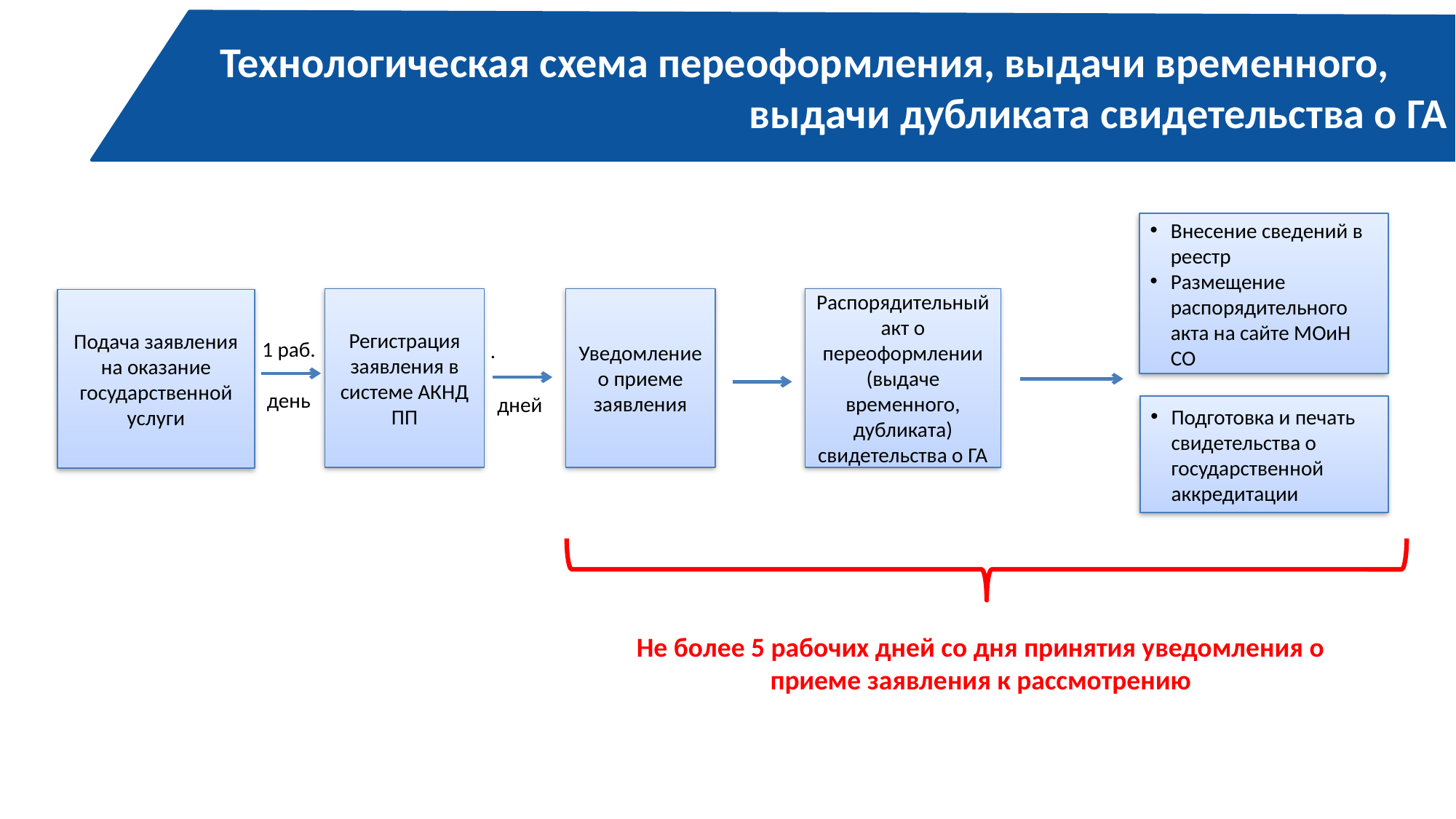

Технологическая схема переоформления, выдачи временного,       выдачи дубликата свидетельства о ГА

Внесение сведений в реестр
Размещение распорядительного акта на сайте МОиН СО
Регистрация заявления в системе АКНД ПП
Уведомление о приеме заявления
Распорядительный акт о переоформлении (выдаче временного, дубликата) свидетельства о ГА
Подача заявления на оказание государственной услуги
1 раб.
день
.
дней

Подготовка и печать свидетельства о государственной аккредитации
Не более 5 рабочих дней со дня принятия уведомления о приеме заявления к рассмотрению